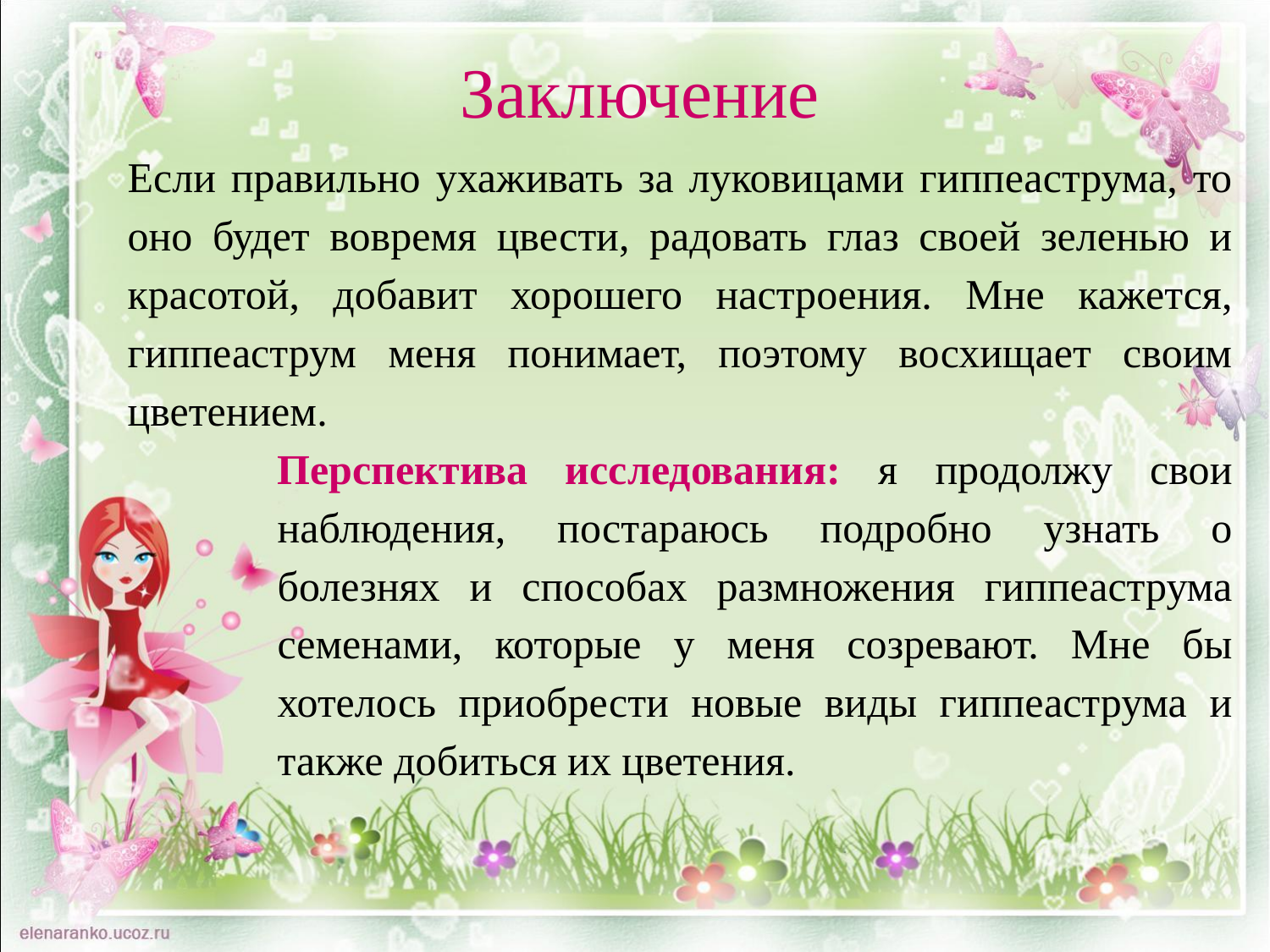

# Заключение
Если правильно ухаживать за луковицами гиппеаструма, то оно будет вовремя цвести, радовать глаз своей зеленью и красотой, добавит хорошего настроения. Мне кажется, гиппеаструм меня понимает, поэтому восхищает своим цветением.
Перспектива исследования: я продолжу свои наблюдения, постараюсь подробно узнать о болезнях и способах размножения гиппеаструма семенами, которые у меня созревают. Мне бы хотелось приобрести новые виды гиппеаструма и также добиться их цветения.